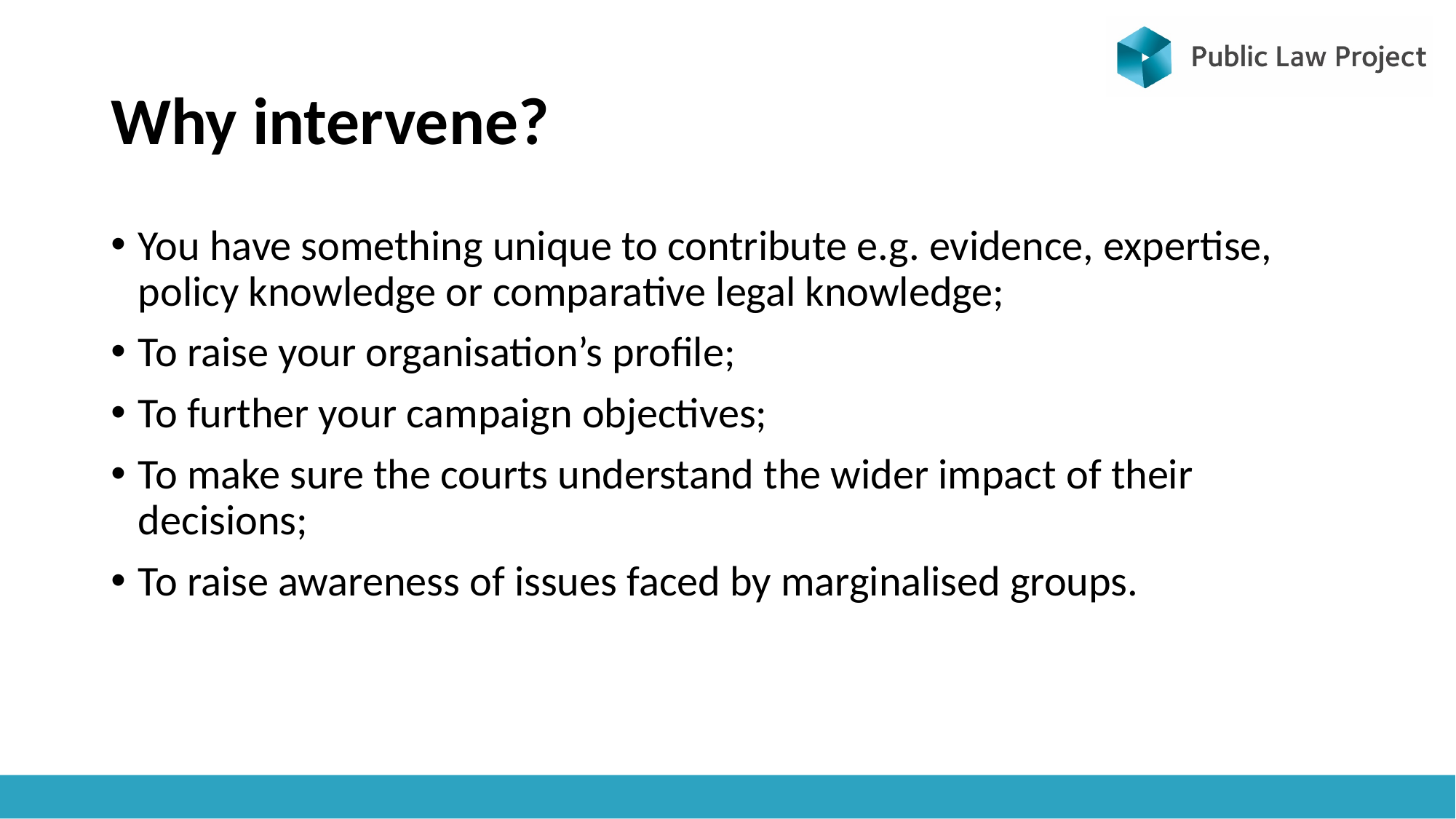

# Why intervene?
You have something unique to contribute e.g. evidence, expertise, policy knowledge or comparative legal knowledge;
To raise your organisation’s profile;
To further your campaign objectives;
To make sure the courts understand the wider impact of their decisions;
To raise awareness of issues faced by marginalised groups.